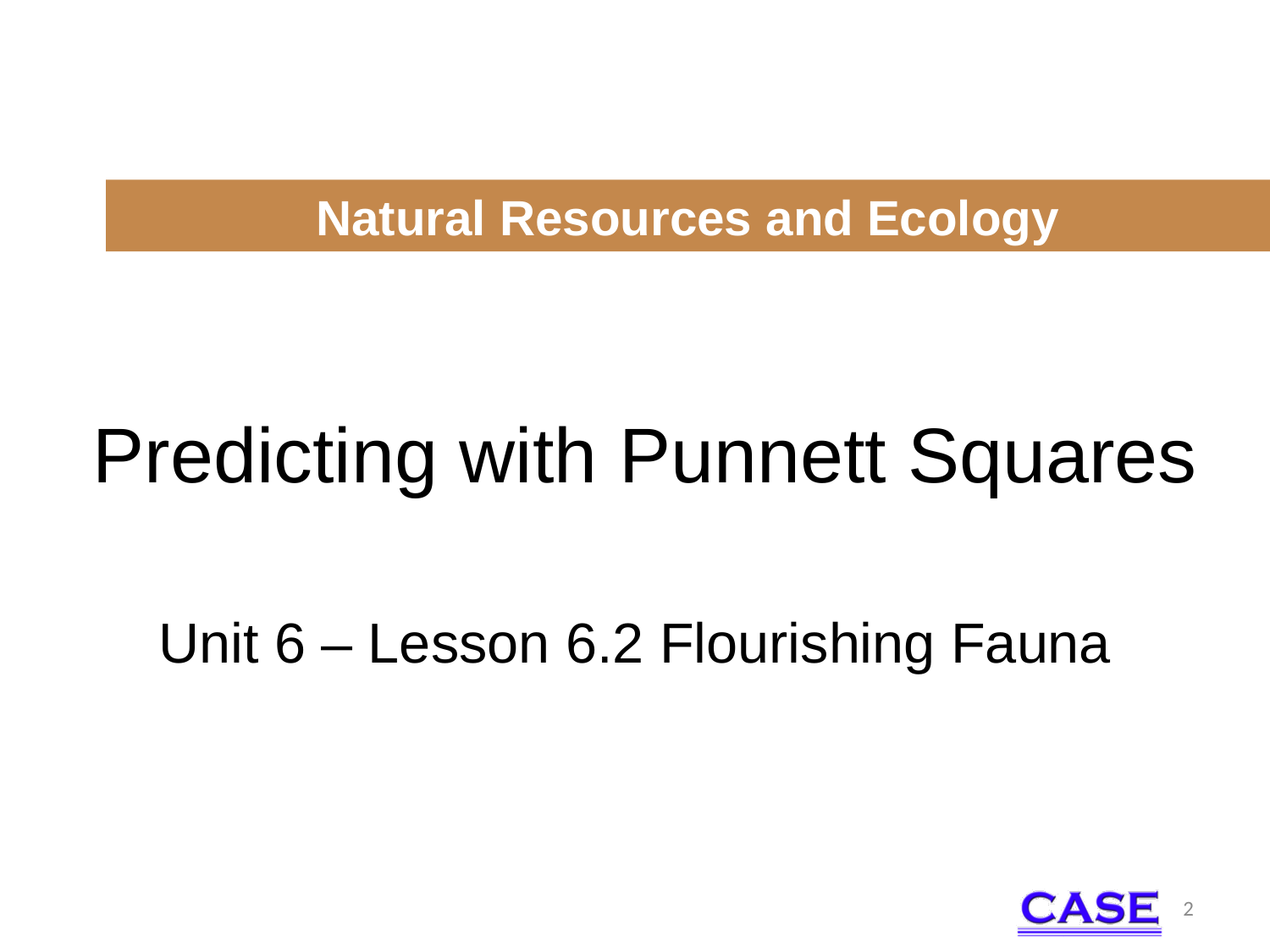

Natural Resources and Ecology
# Predicting with Punnett Squares
Unit 6 – Lesson 6.2 Flourishing Fauna
2